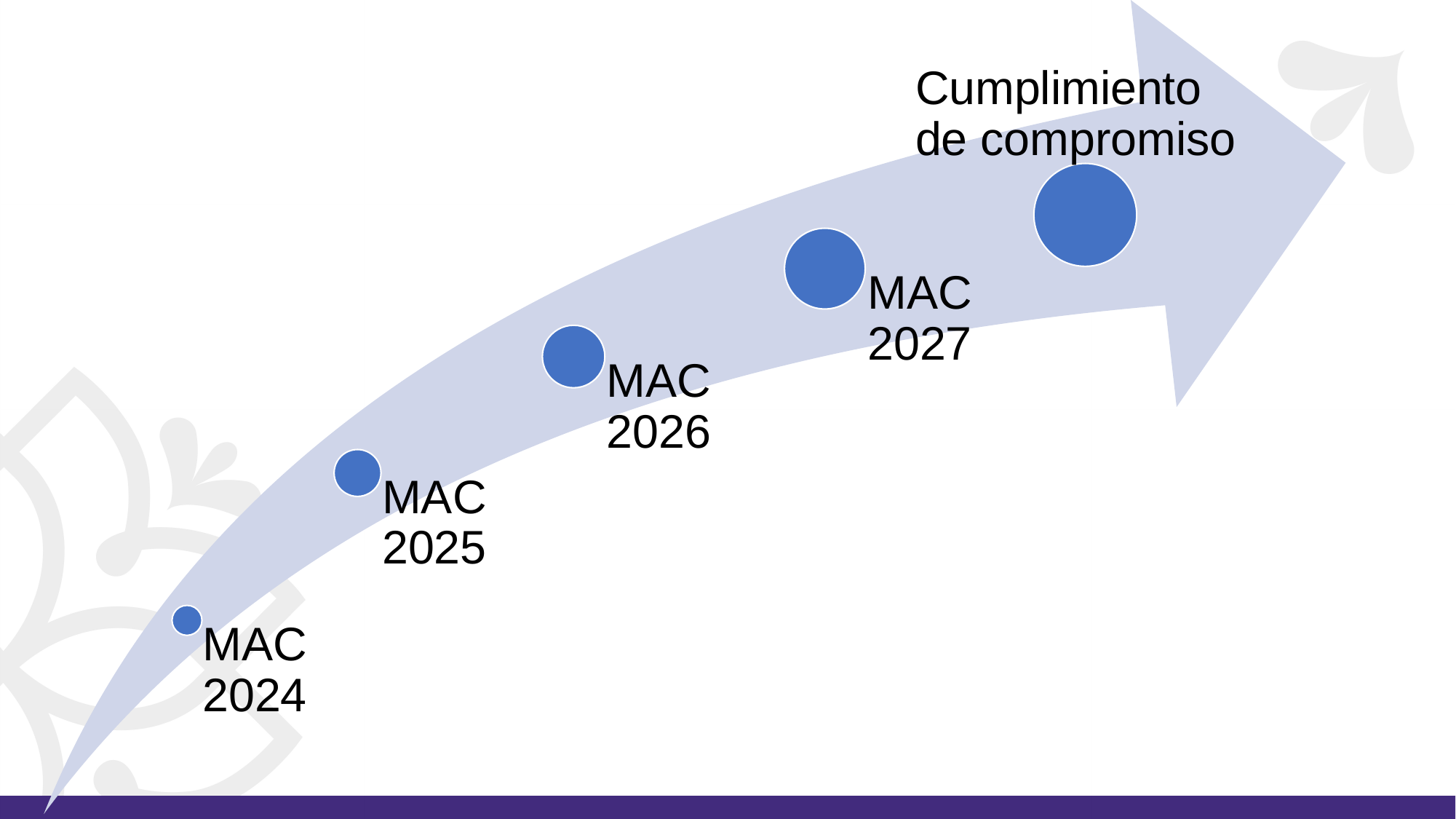

MAC 2024
MAC 2025
MAC 2026
MAC 2027
Cumplimiento de compromiso